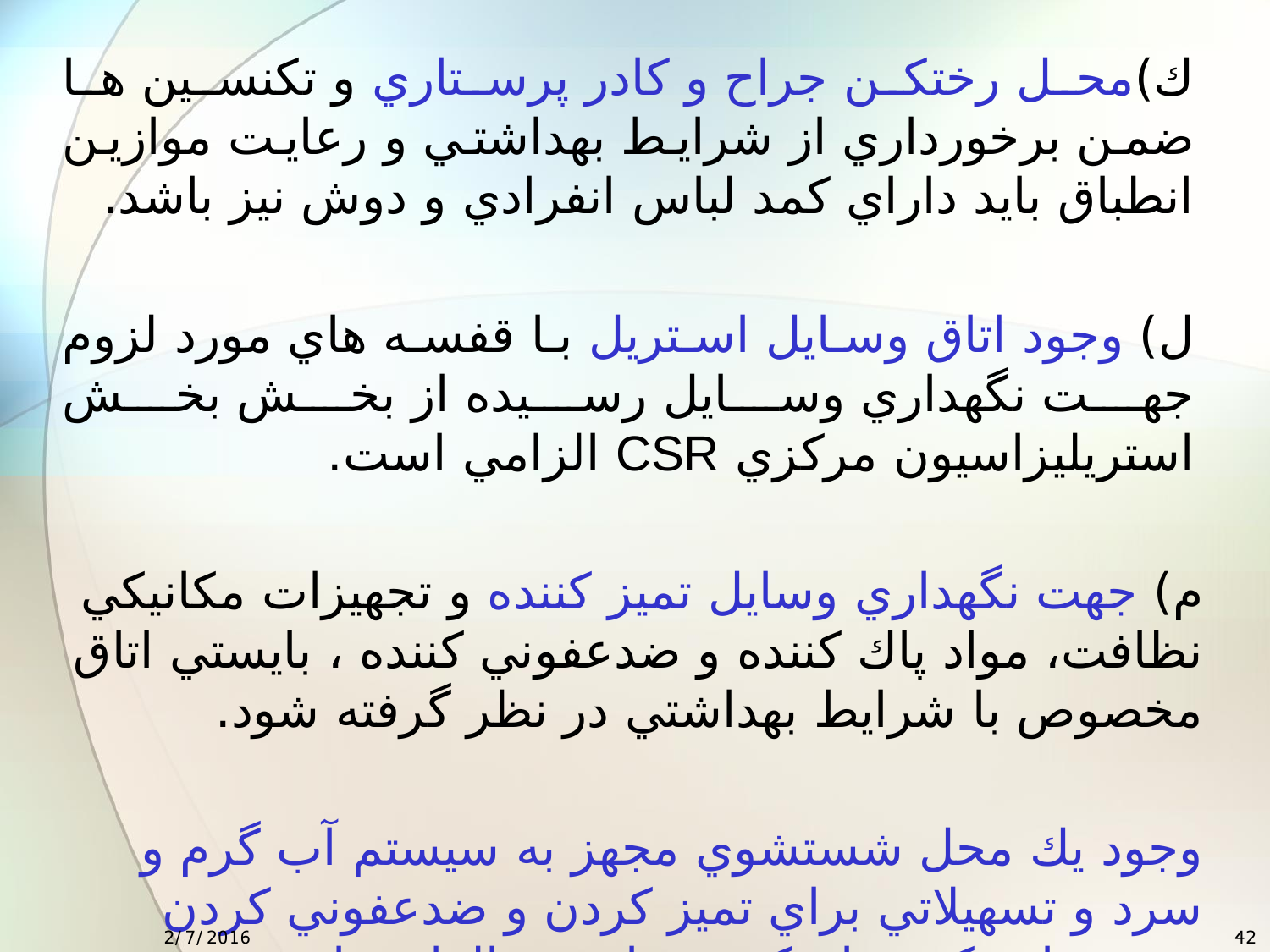

ك)محل رختكن جراح و كادر پرستاري و تكنسين ها ضمن برخورداري از شرايط بهداشتي و رعايت موازين انطباق بايد داراي كمد لباس انفرادي و دوش نيز باشد.

ل) وجود اتاق وسايل استريل با قفسه هاي مورد لزوم جهت نگهداري وسايل رسيده از بخش بخش استريليزاسيون مركزي CSR الزامي است.

م) جهت نگهداري وسايل تميز كننده و تجهيزات مكانيكي نظافت، مواد پاك كننده و ضدعفوني كننده ، بايستي اتاق مخصوص با شرايط بهداشتي در نظر گرفته شود.

وجود يك محل شستشوي مجهز به سيستم آب گرم و سرد و تسهيلاتي براي تميز كردن و ضدعفوني كردن پوتين ها، چكمه ها ، كفش ها و تي الزامي است.

2/7/2016
42